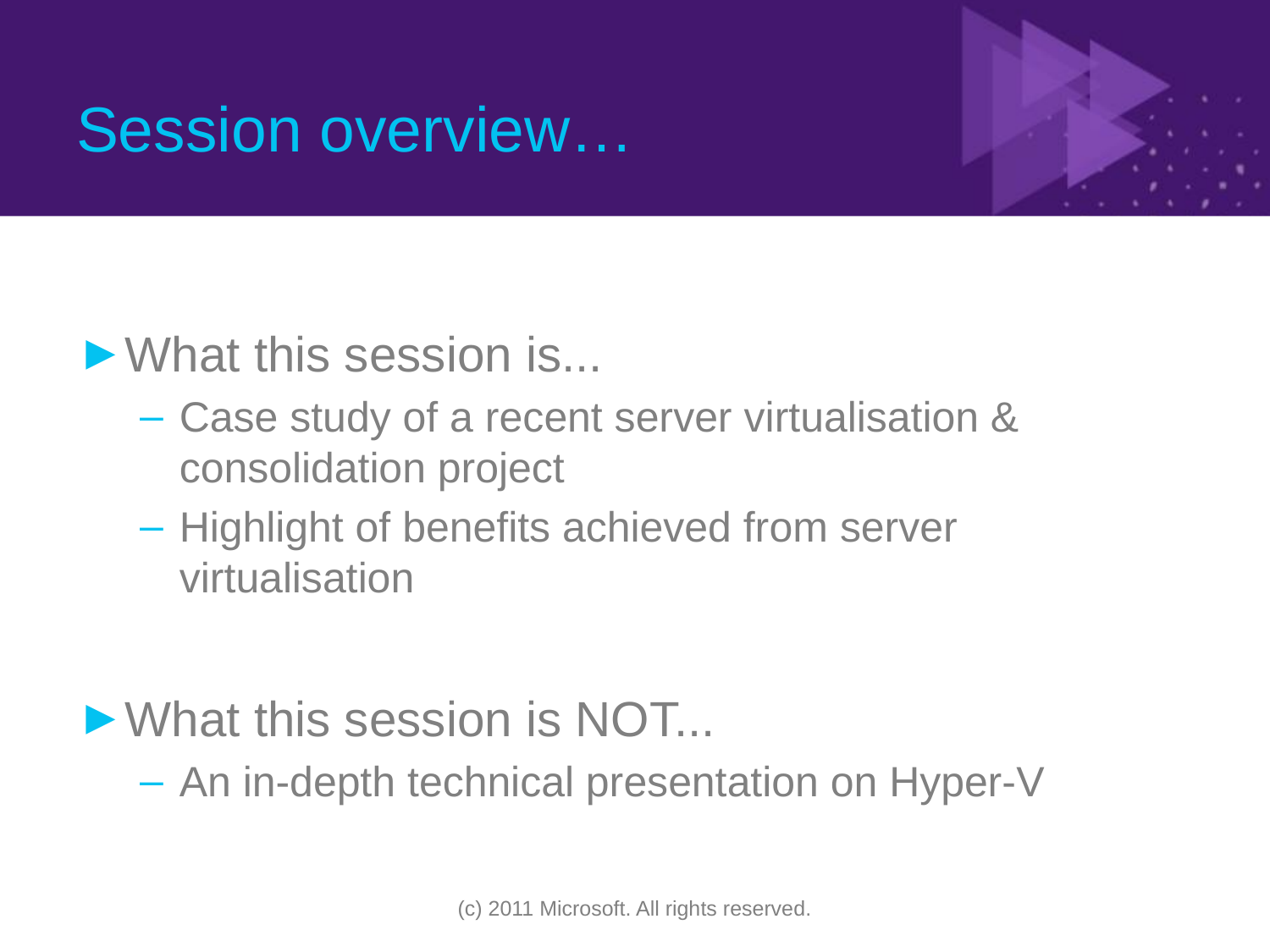

# Session overview…
What this session is...
Case study of a recent server virtualisation & consolidation project
Highlight of benefits achieved from server virtualisation

What this session is NOT...
An in-depth technical presentation on Hyper-V
(c) 2011 Microsoft. All rights reserved.